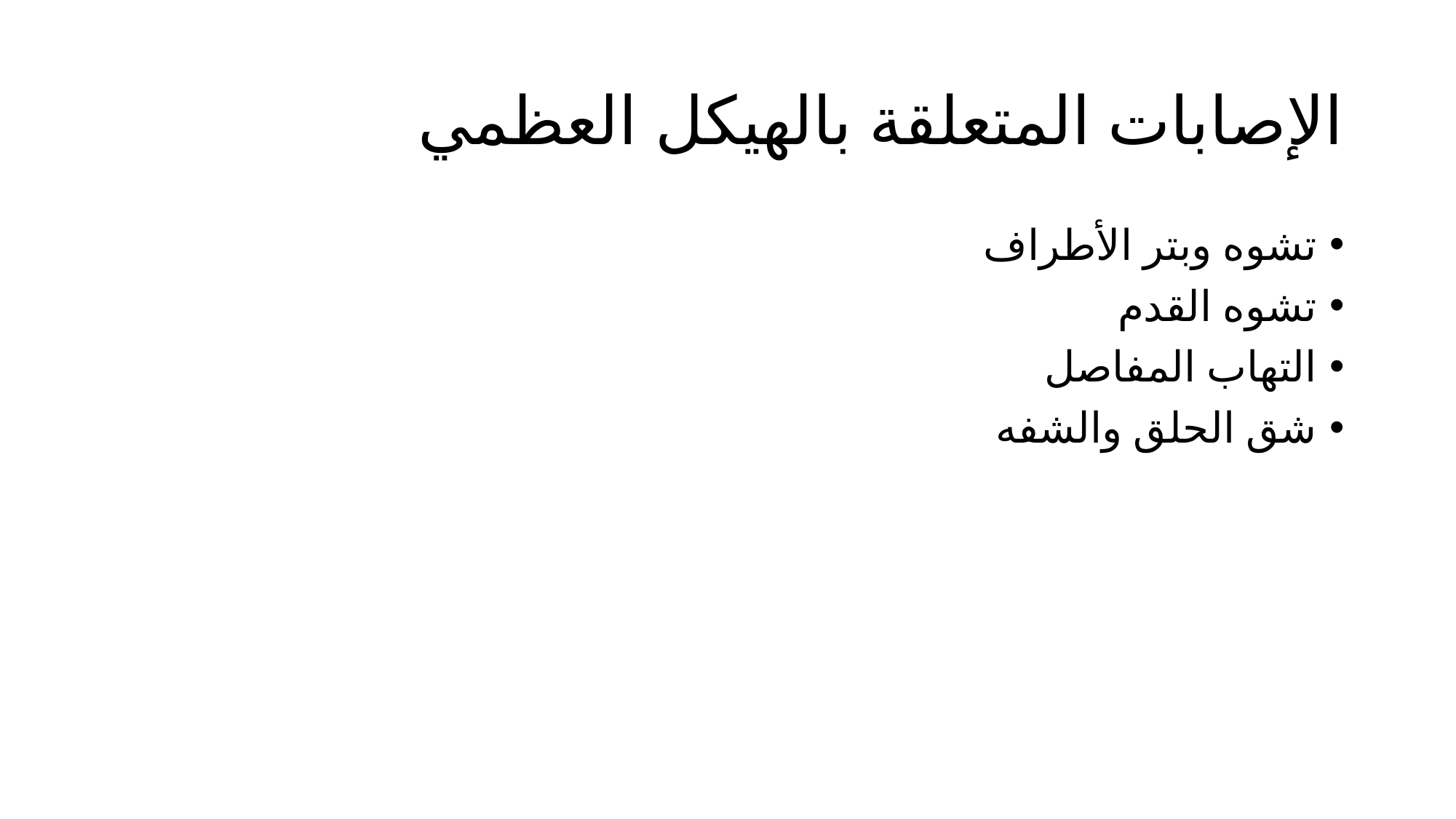

# الإصابات المتعلقة بالهيكل العظمي
تشوه وبتر الأطراف
تشوه القدم
التهاب المفاصل
شق الحلق والشفه